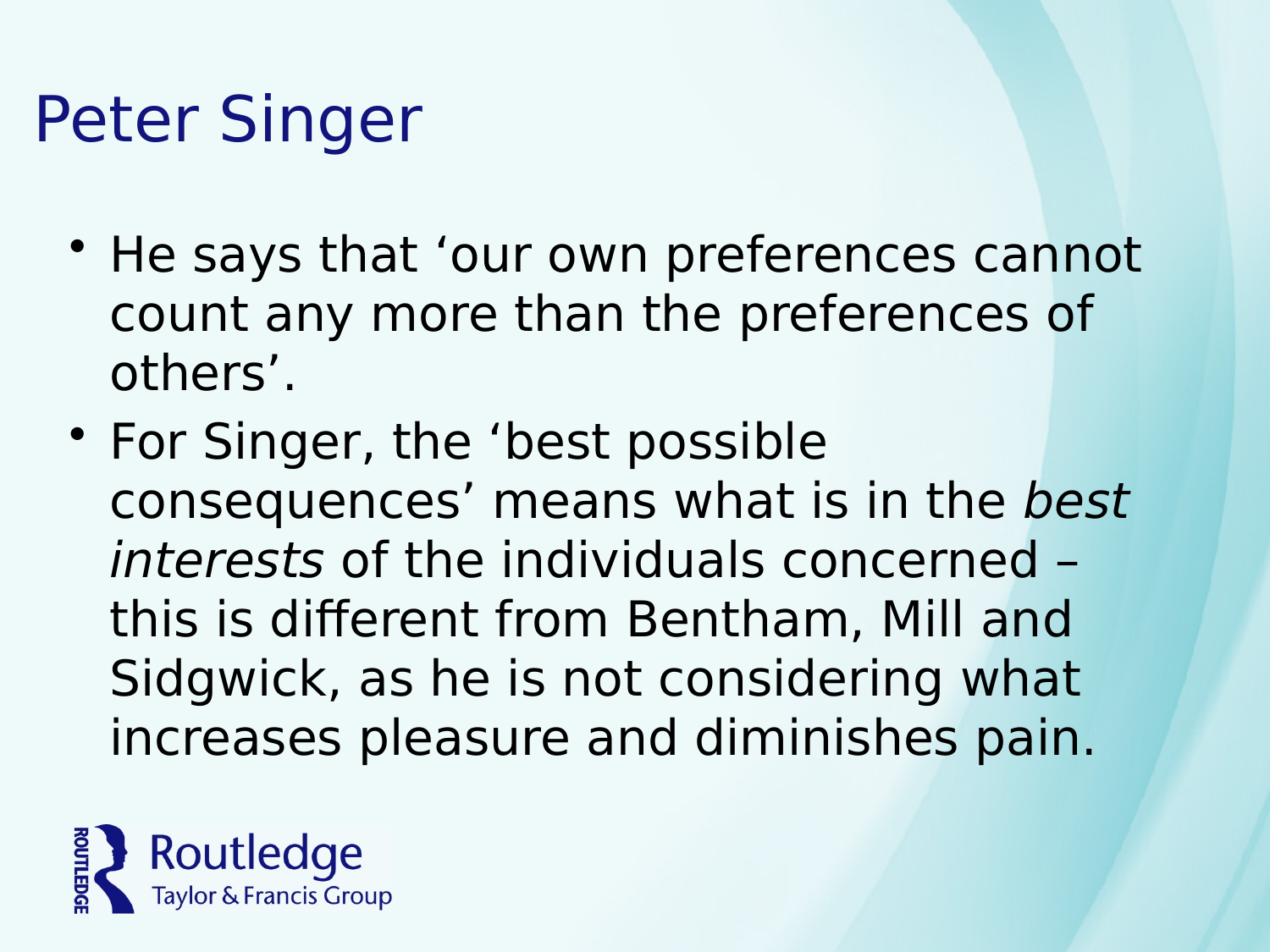

# Peter Singer
He says that ‘our own preferences cannot count any more than the preferences of others’.
For Singer, the ‘best possible consequences’ means what is in the best interests of the individuals concerned – this is different from Bentham, Mill and Sidgwick, as he is not considering what increases pleasure and diminishes pain.